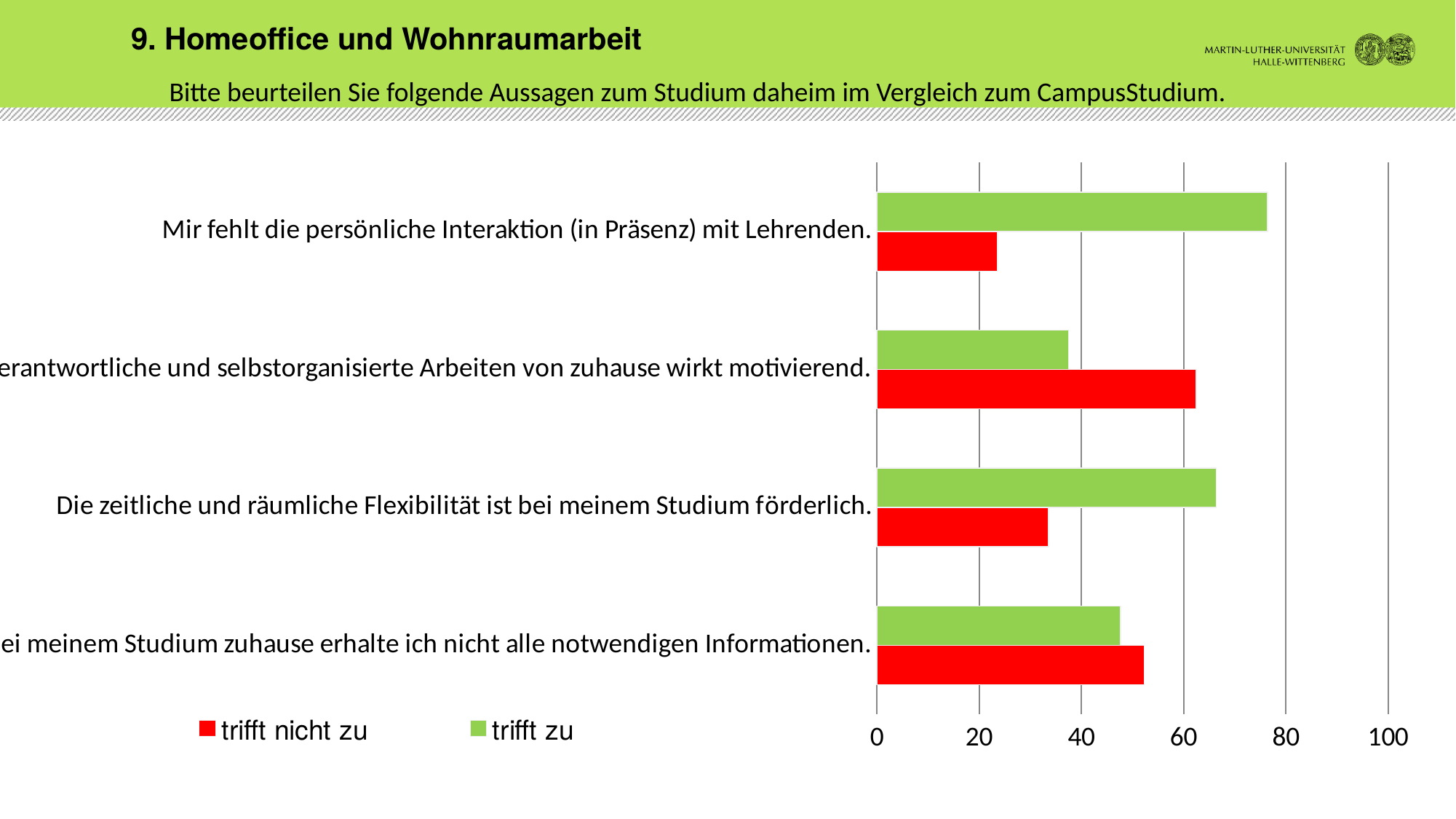

9. Homeoffice und Wohnraumarbeit
     Bitte beurteilen Sie folgende Aussagen zum Studium daheim im Vergleich zum CampusStudium.

### Chart

| Category | trifft zu  | trifft nicht zu  |
|---|---|---|
| Mir fehlt die persönliche Interaktion (in Präsenz) mit Lehrenden. | 76.4 | 23.6 |
| Das eigenverantwortliche und selbstorganisierte Arbeiten von zuhause wirkt motivierend. | 37.5 | 62.5 |
| Die zeitliche und räumliche Flexibilität ist bei meinem Studium förderlich. | 66.4 | 33.6 |
| Bei meinem Studium zuhause erhalte ich nicht alle notwendigen Informationen. | 47.7 | 52.3 |